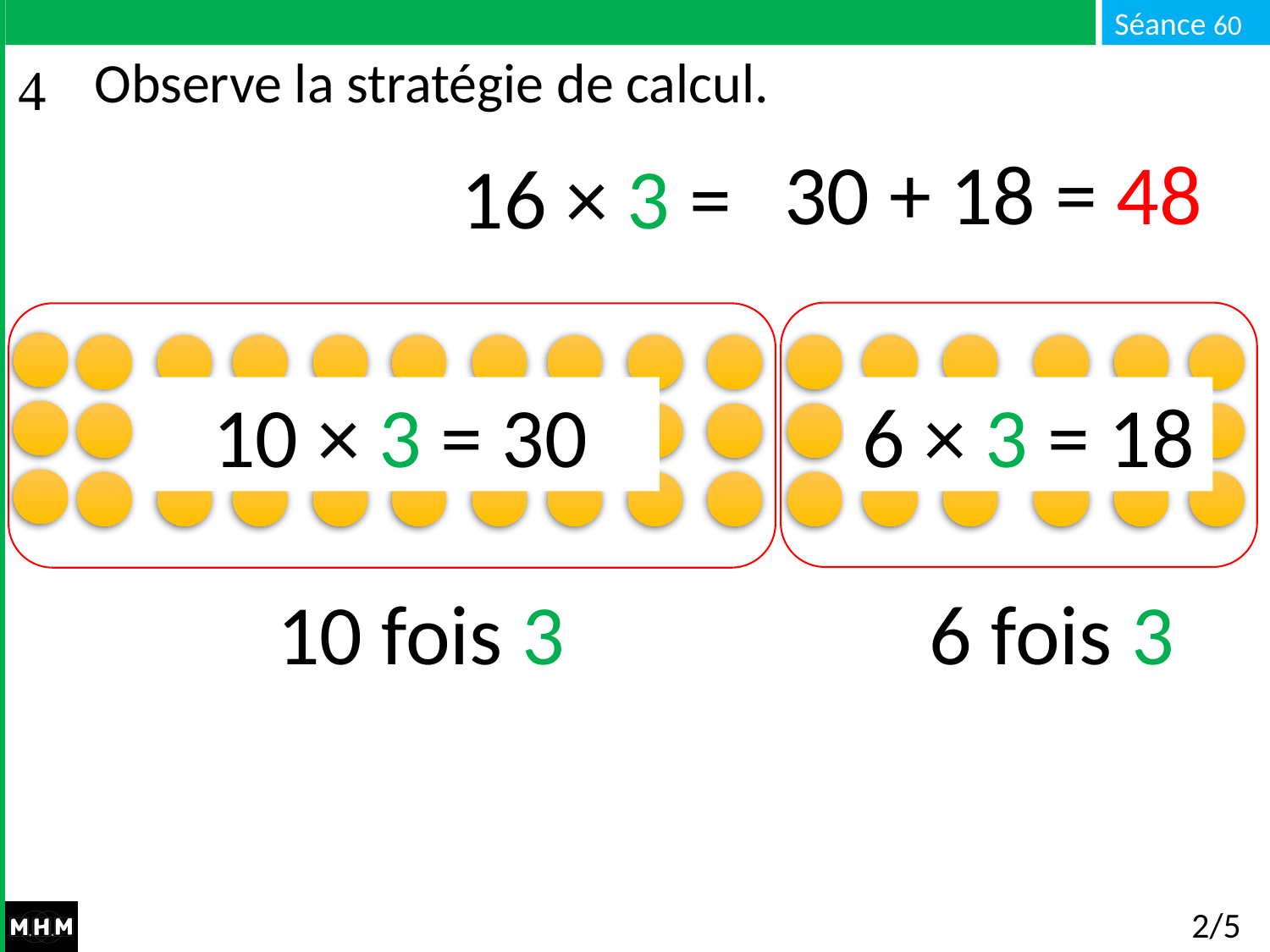

# Observe la stratégie de calcul.
30 + 18 = 48
16 × 3 = …

6 × 3 = 18
10 × 3 = 30

6 fois 3
10 fois 3
2/5